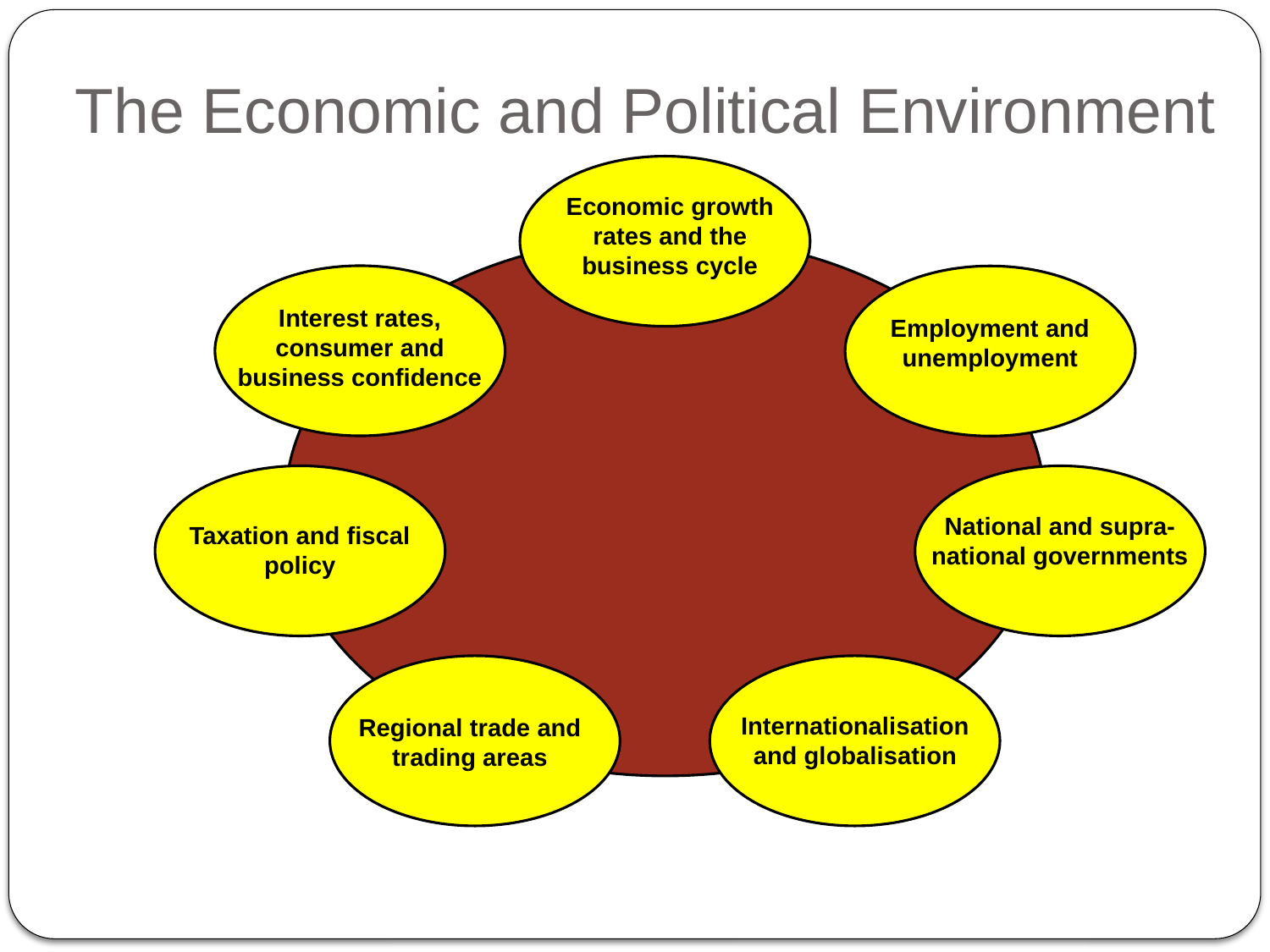

# The Economic and Political Environment

Economic growth rates and the business cycle

Interest rates, consumer and business confidence
Employment and unemployment

National and supra-national governments
Taxation and fiscal policy

Internationalisation and globalisation
Regional trade and trading areas